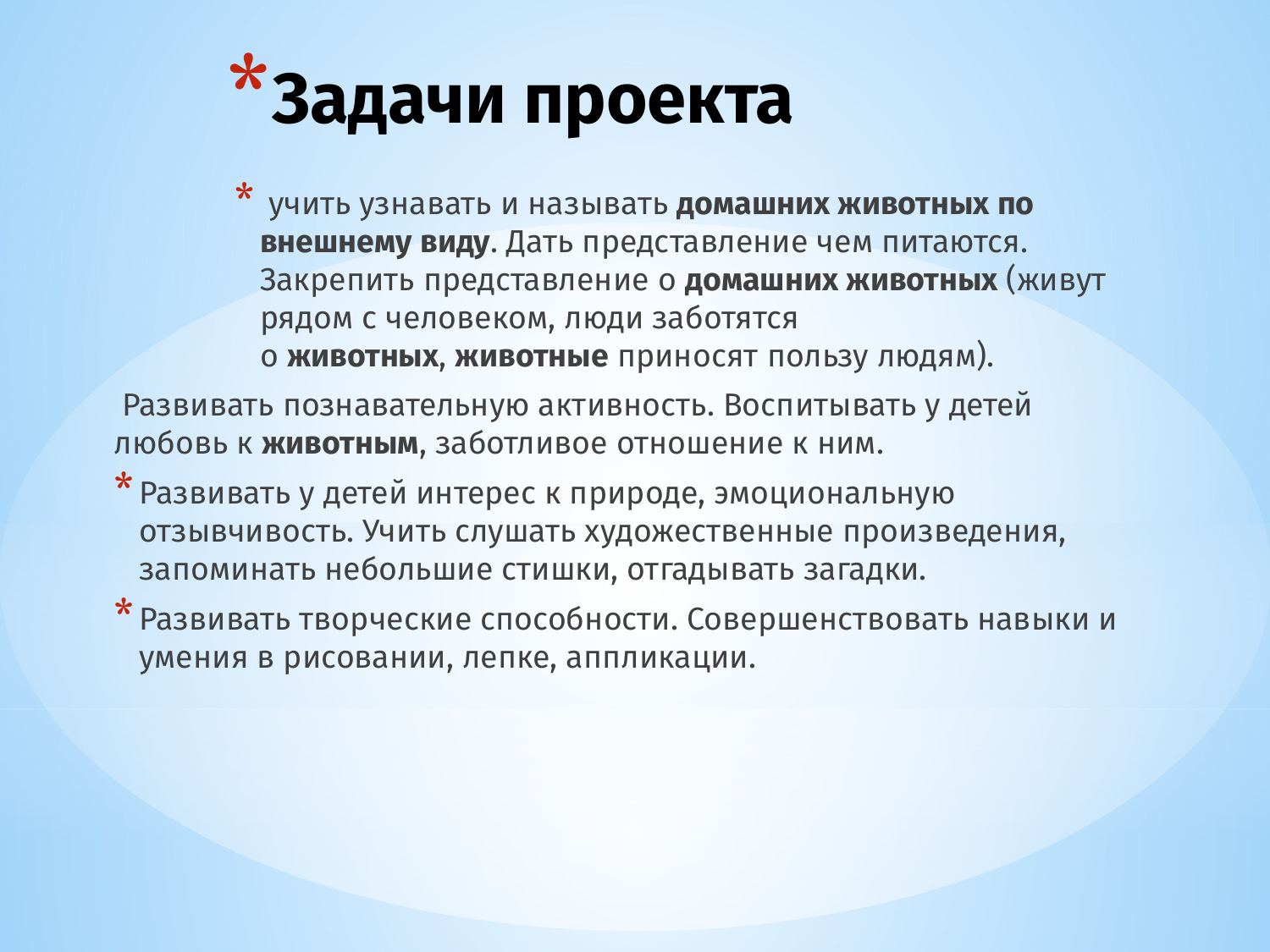

# Задачи проекта
 учить узнавать и называть домашних животных по внешнему виду. Дать представление чем питаются. Закрепить представление о домашних животных (живут рядом с человеком, люди заботятся о животных, животные приносят пользу людям).
 Развивать познавательную активность. Воспитывать у детей любовь к животным, заботливое отношение к ним.
Развивать у детей интерес к природе, эмоциональную отзывчивость. Учить слушать художественные произведения, запоминать небольшие стишки, отгадывать загадки.
Развивать творческие способности. Совершенствовать навыки и умения в рисовании, лепке, аппликации.